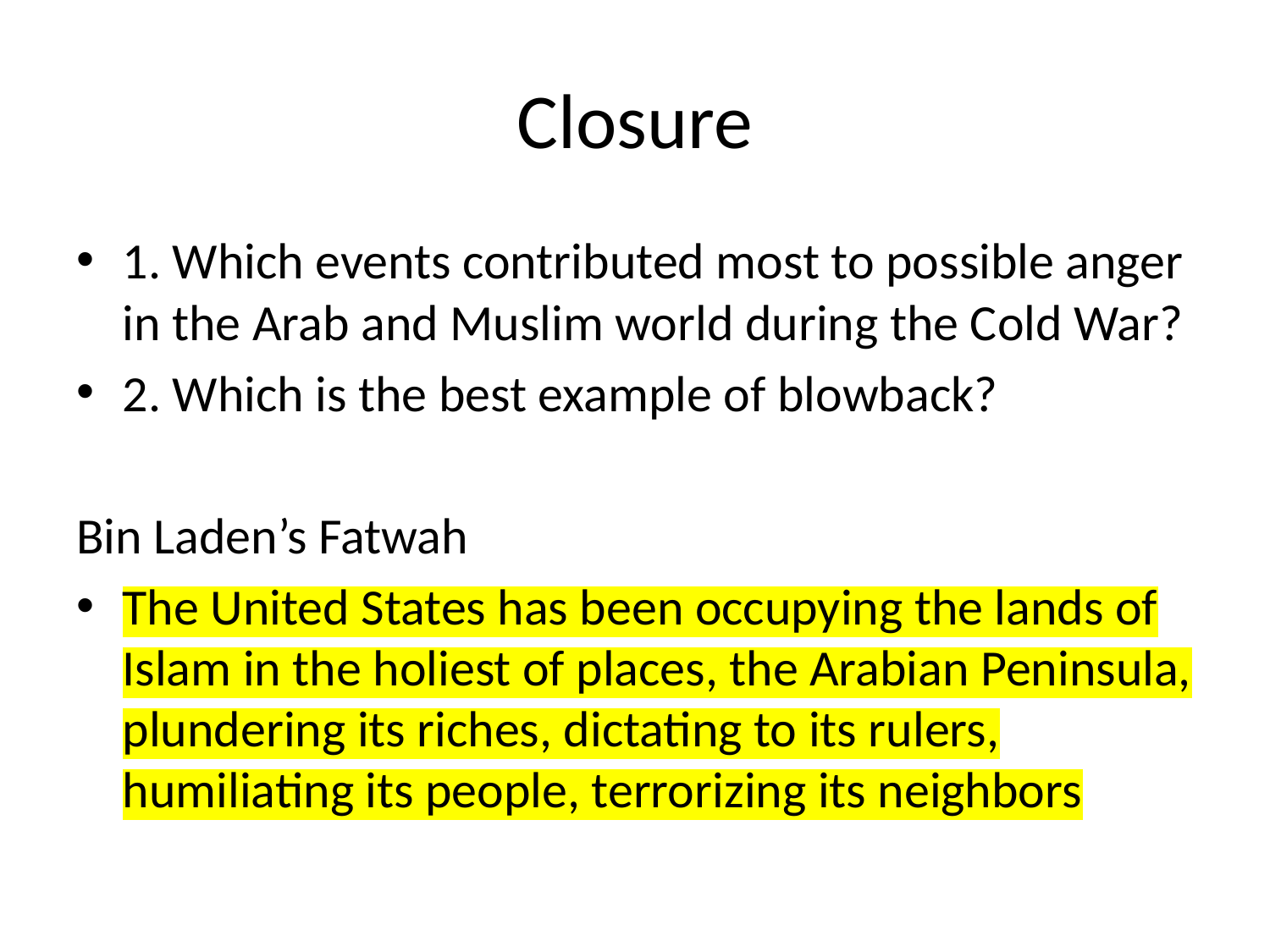

# Closure
1. Which events contributed most to possible anger in the Arab and Muslim world during the Cold War?
2. Which is the best example of blowback?

Bin Laden’s Fatwah
The United States has been occupying the lands of Islam in the holiest of places, the Arabian Peninsula, plundering its riches, dictating to its rulers, humiliating its people, terrorizing its neighbors